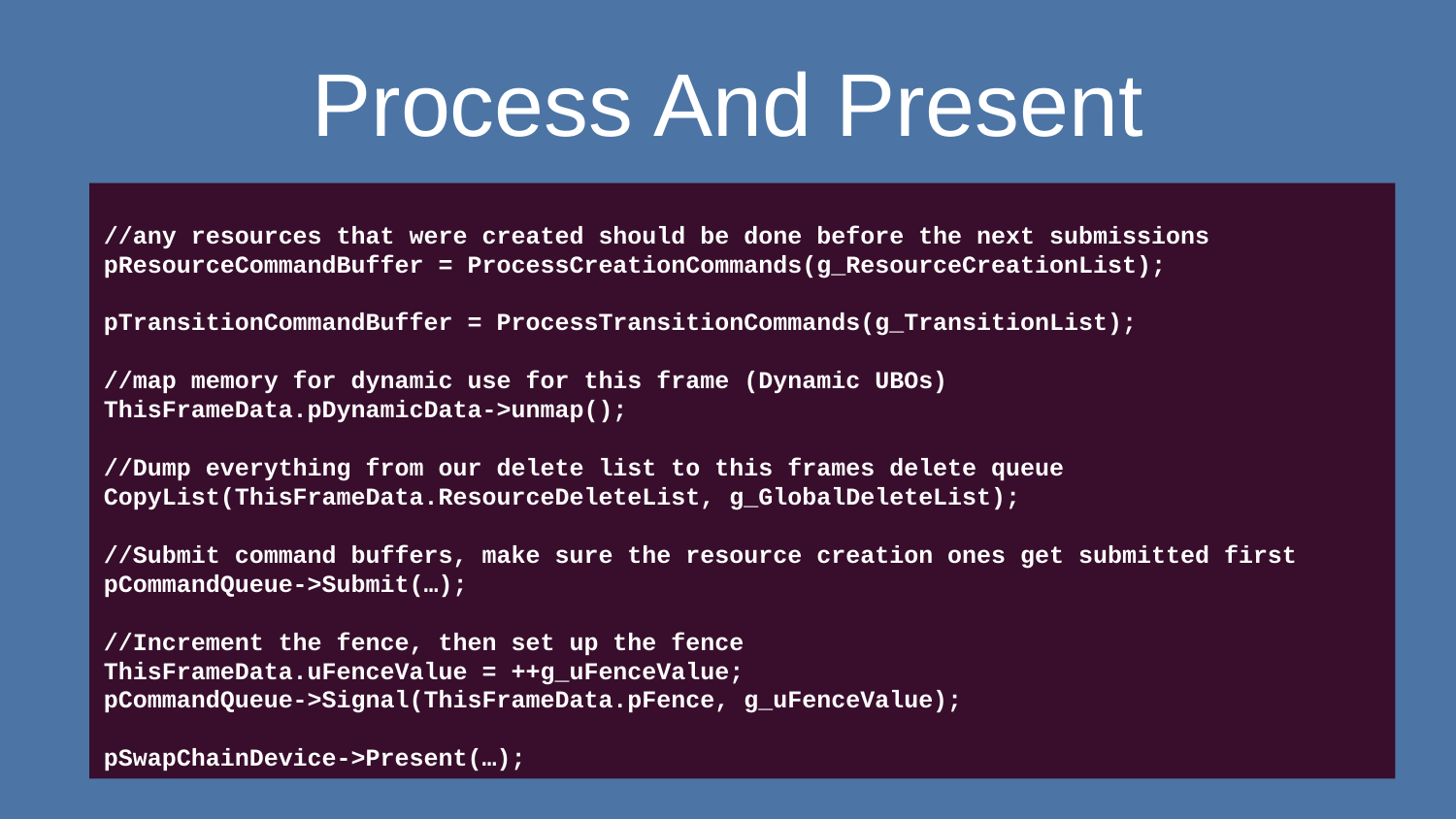

# Process And Present

//any resources that were created should be done before the next submissions
pResourceCommandBuffer = ProcessCreationCommands(g_ResourceCreationList);

pTransitionCommandBuffer = ProcessTransitionCommands(g_TransitionList);

//map memory for dynamic use for this frame (Dynamic UBOs)
ThisFrameData.pDynamicData->unmap();

//Dump everything from our delete list to this frames delete queue
CopyList(ThisFrameData.ResourceDeleteList, g_GlobalDeleteList);

//Submit command buffers, make sure the resource creation ones get submitted first
pCommandQueue->Submit(…);

//Increment the fence, then set up the fence
ThisFrameData.uFenceValue = ++g_uFenceValue;
pCommandQueue->Signal(ThisFrameData.pFence, g_uFenceValue);

pSwapChainDevice->Present(…);